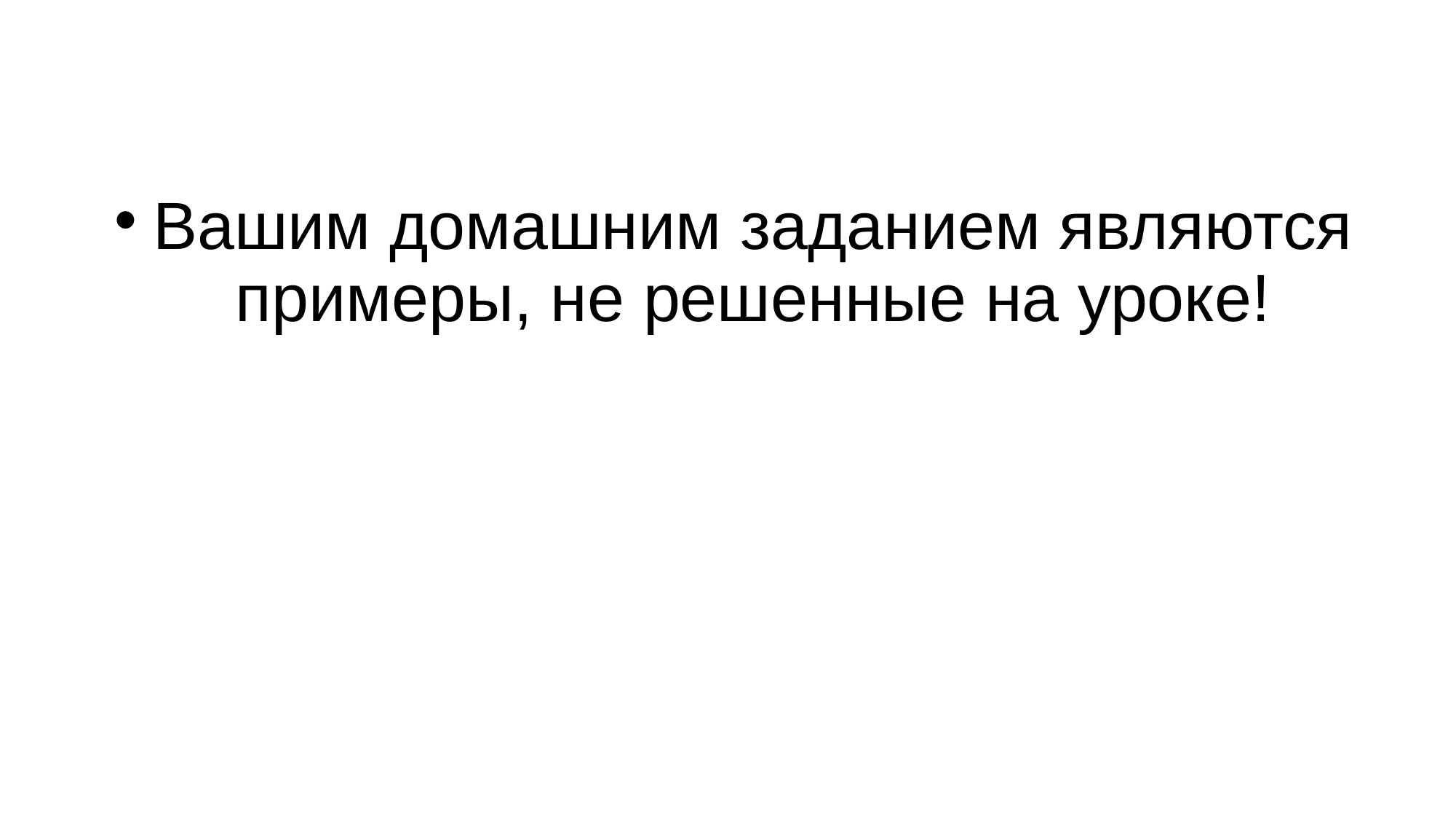

#
Вашим домашним заданием являются примеры, не решенные на уроке!